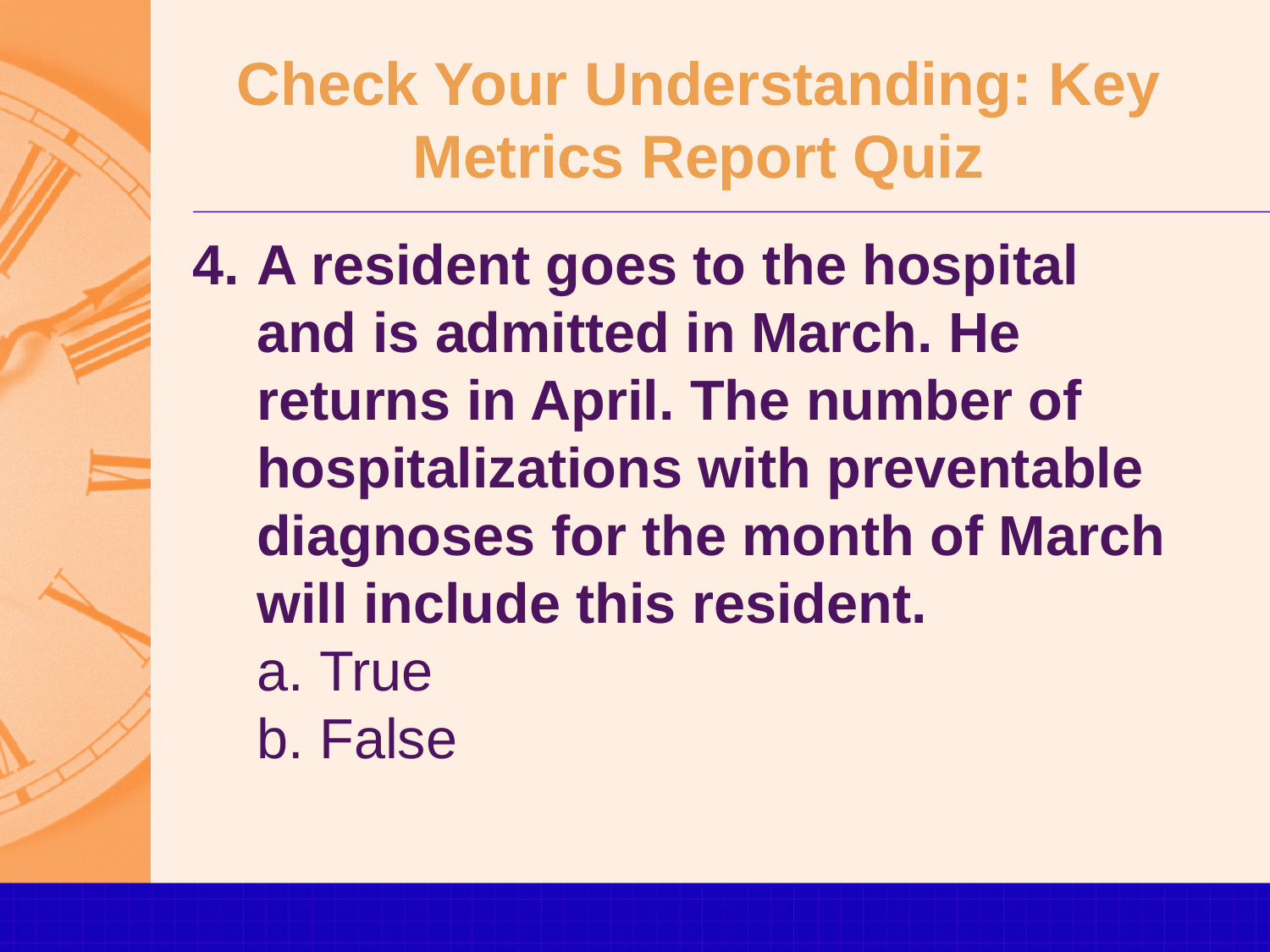

# Check Your Understanding: Key Metrics Report Quiz
A resident goes to the hospital and is admitted in March. He returns in April. The number of hospitalizations with preventable diagnoses for the month of March will include this resident.
True
False